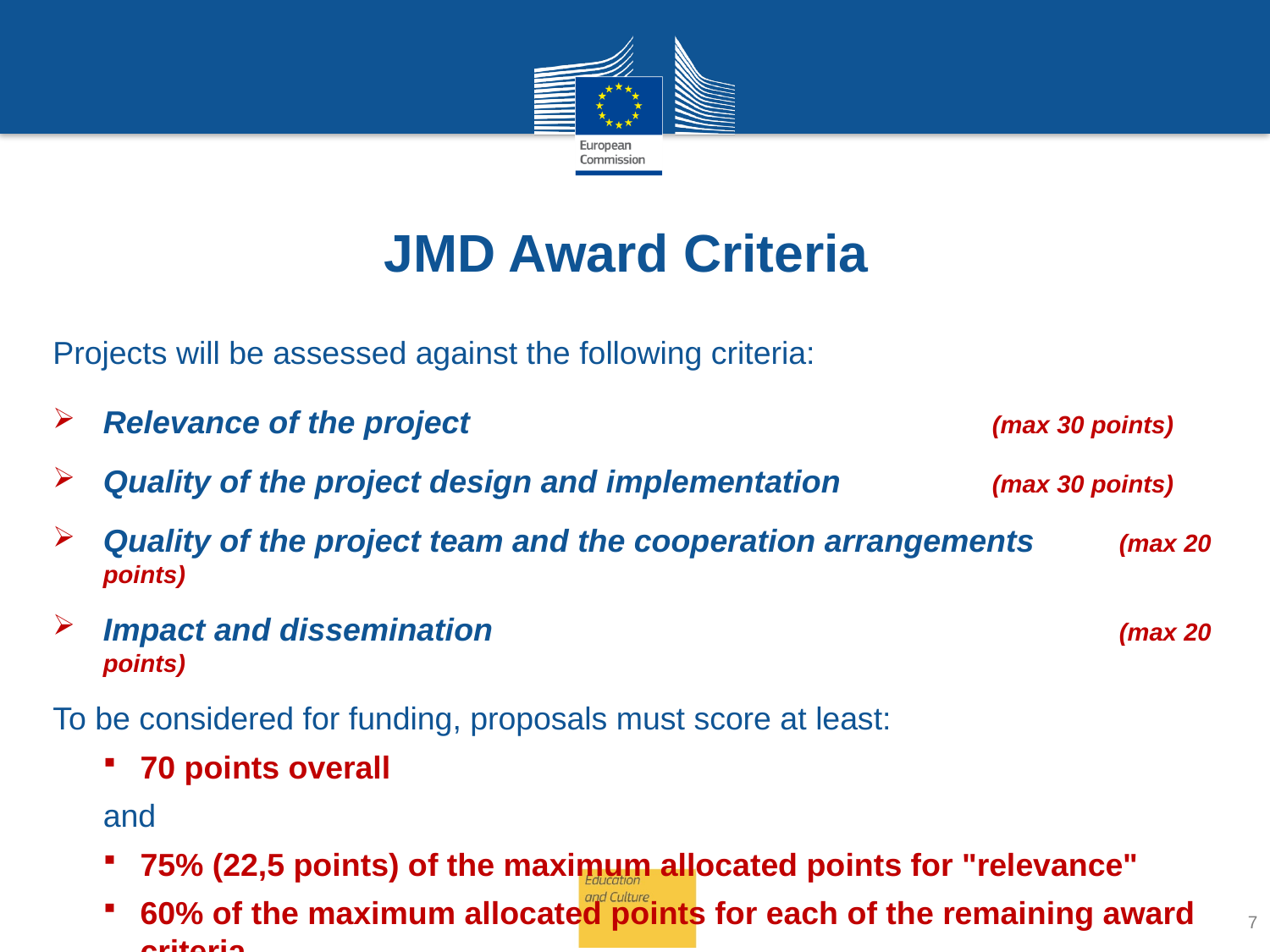

# JMD Award Criteria
Projects will be assessed against the following criteria:
Relevance of the project					(max 30 points)
Quality of the project design and implementation		(max 30 points)
Quality of the project team and the cooperation arrangements	(max 20 points)
Impact and dissemination					(max 20 points)
To be considered for funding, proposals must score at least:
70 points overall
and
75% (22,5 points) of the maximum allocated points for "relevance"
60% of the maximum allocated points for each of the remaining award criteria
7